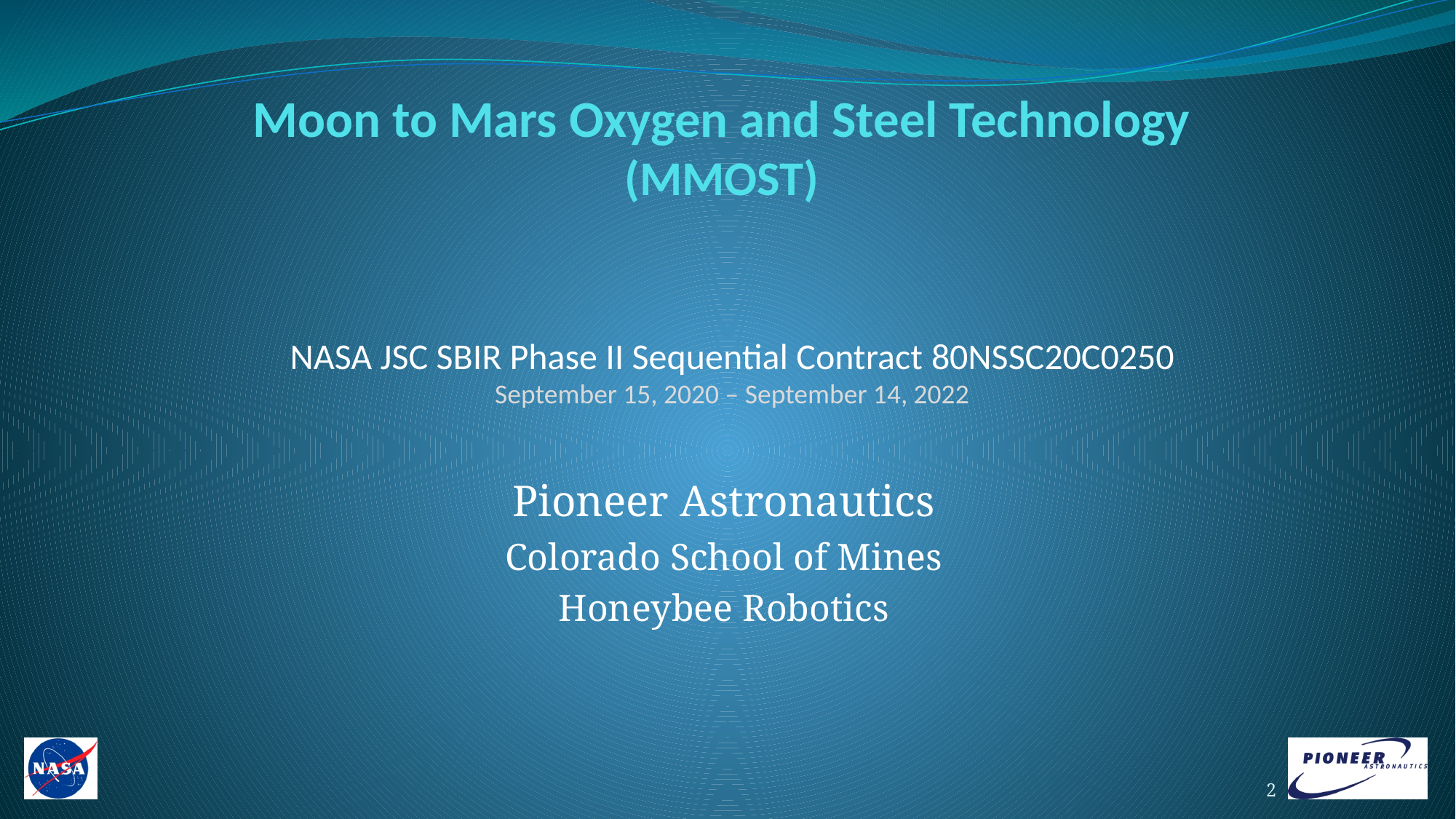

# Moon to Mars Oxygen and Steel Technology (MMOST)
NASA JSC SBIR Phase II Sequential Contract 80NSSC20C0250
September 15, 2020 – September 14, 2022
Pioneer Astronautics
Colorado School of Mines
Honeybee Robotics

2